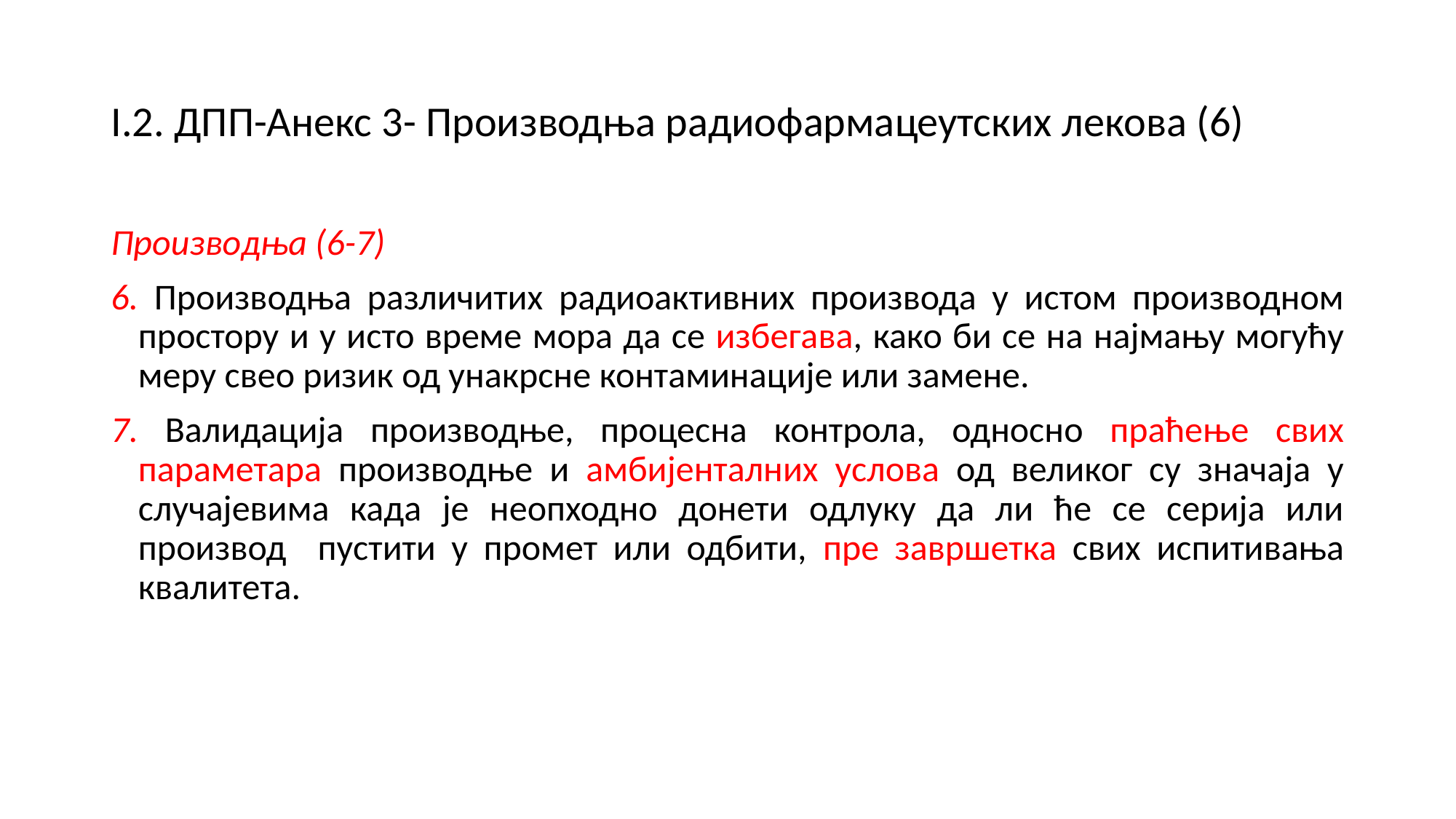

# I.2. ДПП-Анекс 3- Производња радиофармацеутских лекова (6)
Производња (6-7)
6. Производња различитих радиоактивних производа у истом производном простору и у исто време мора да се избегава, како би се на најмању могућу меру свео ризик од унакрсне контаминације или замене.
7. Валидација производње, процесна контрола, односно праћење свих параметара производње и амбијенталних услова од великог су значаја у случајевима када је неопходно донети одлуку да ли ће се серија или производ  пустити у промет или одбити, пре завршетка свих испитивања квалитета.